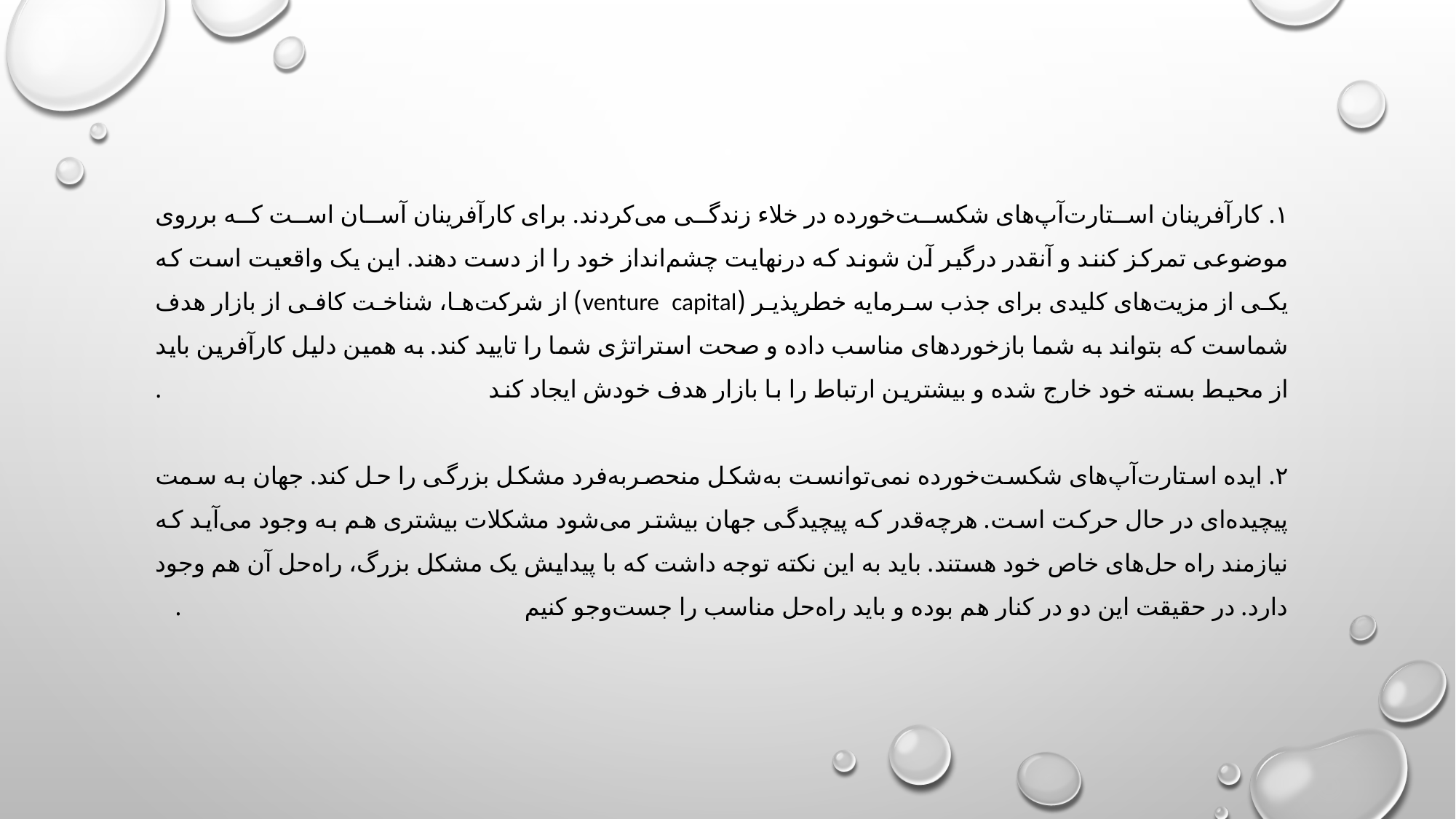

۱. کارآفرینان استارت‌آپ‌های شکست‌خورده در خلاء زندگی می‌کردند. برای کارآفرینان آسان است که بر‌روی موضوعی تمرکز کنند و آنقدر درگیر آن شوند که درنهایت چشم‌انداز خود را از دست دهند. این یک واقعیت است که یکی از مزیت‌های کلیدی برای جذب سرمایه خطرپذیر (venture capital) از شرکت‌ها، شناخت کافی از بازار هدف شماست که بتواند به شما بازخوردهای مناسب داده و صحت استراتژی شما را تایید کند. به همین دلیل کارآفرین باید از محیط بسته خود خارج شده و بیشترین ارتباط را با بازار هدف خودش ایجاد کند                                  .
۲. ایده استارت‌آپ‌های شکست‌خورده نمی‌توانست به‌شکل منحصربه‌فرد مشکل بزرگی را حل کند. جهان به سمت پیچیده‌ای در حال حرکت است. هرچه‌قدر که پیچیدگی جهان بیشتر می‌شود مشکلات بیشتری هم به وجود می‌آید که نیازمند راه حل‌های خاص خود هستند. باید به این نکته توجه داشت که با پیدایش یک مشکل بزرگ، راه‌حل آن هم وجود دارد. در حقیقت این دو در کنار هم بوده و باید راه‌حل مناسب را جست‌وجو کنیم                                                    .